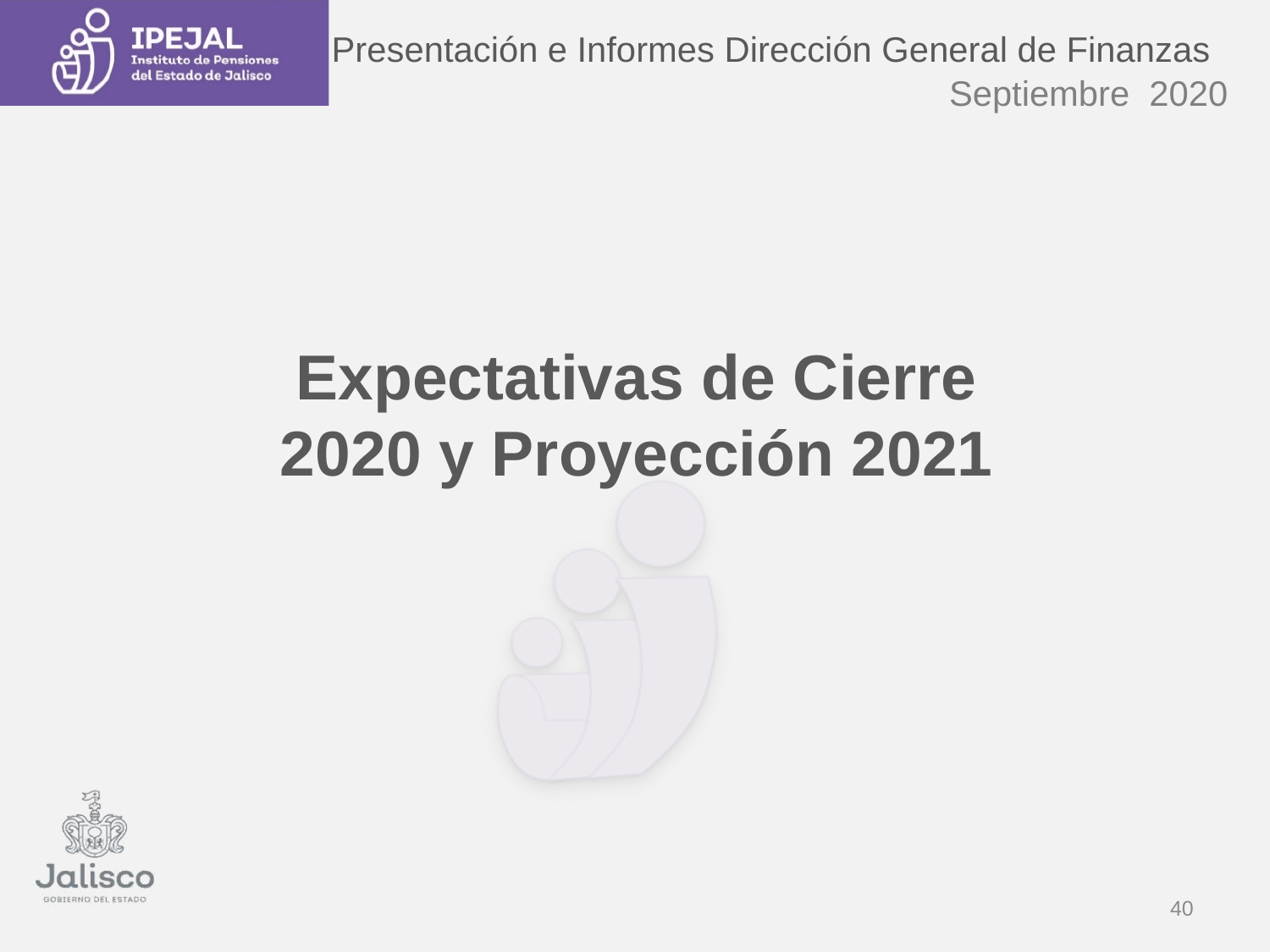

Presentación e Informes Dirección General de Finanzas
Septiembre  2020
# Expectativas de Cierre 2020 y Proyección 2021
40